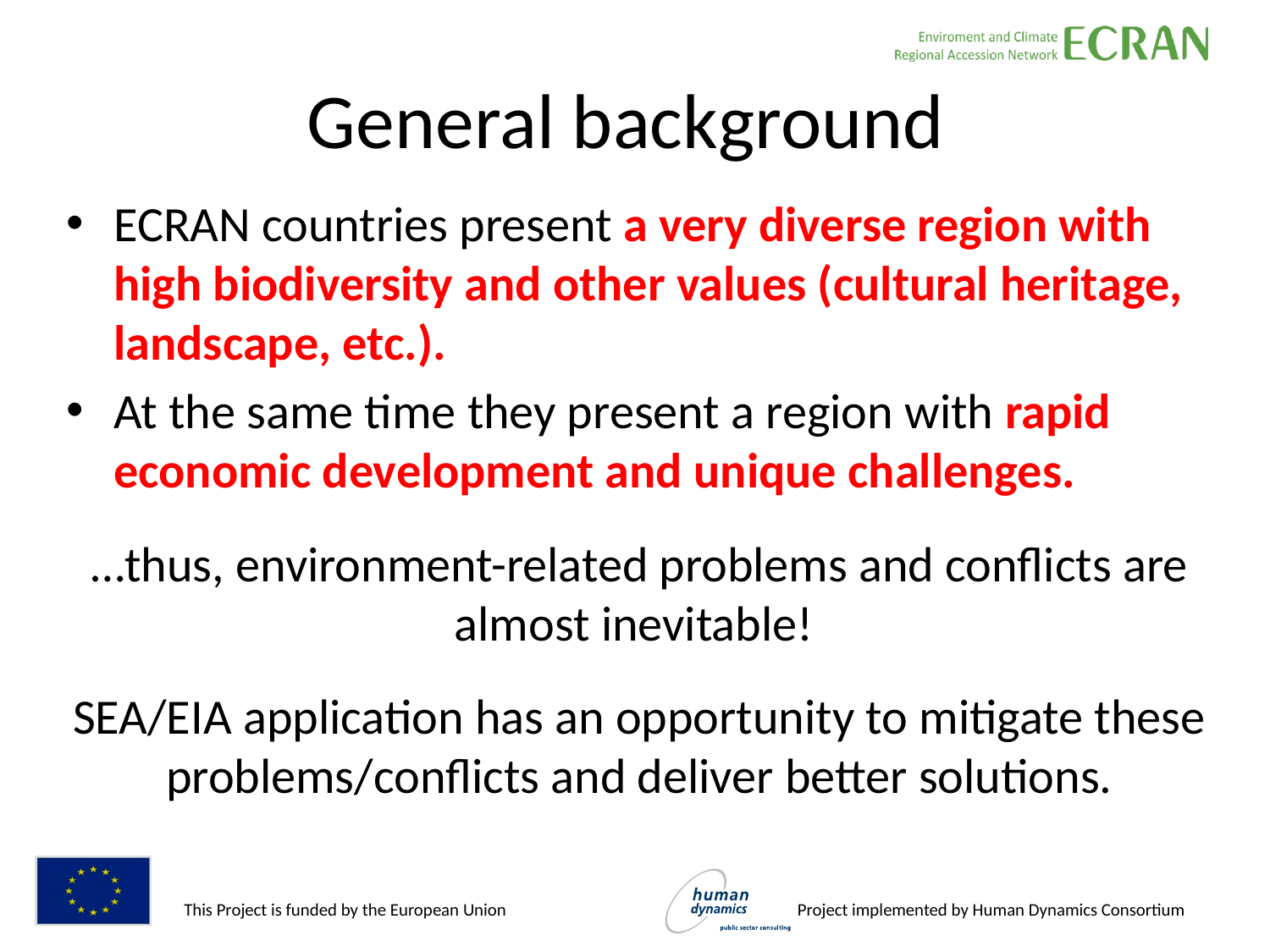

# General background
ECRAN countries present a very diverse region with high biodiversity and other values (cultural heritage, landscape, etc.).
At the same time they present a region with rapid economic development and unique challenges.

…thus, environment-related problems and conflicts are almost inevitable!

SEA/EIA application has an opportunity to mitigate these problems/conflicts and deliver better solutions.